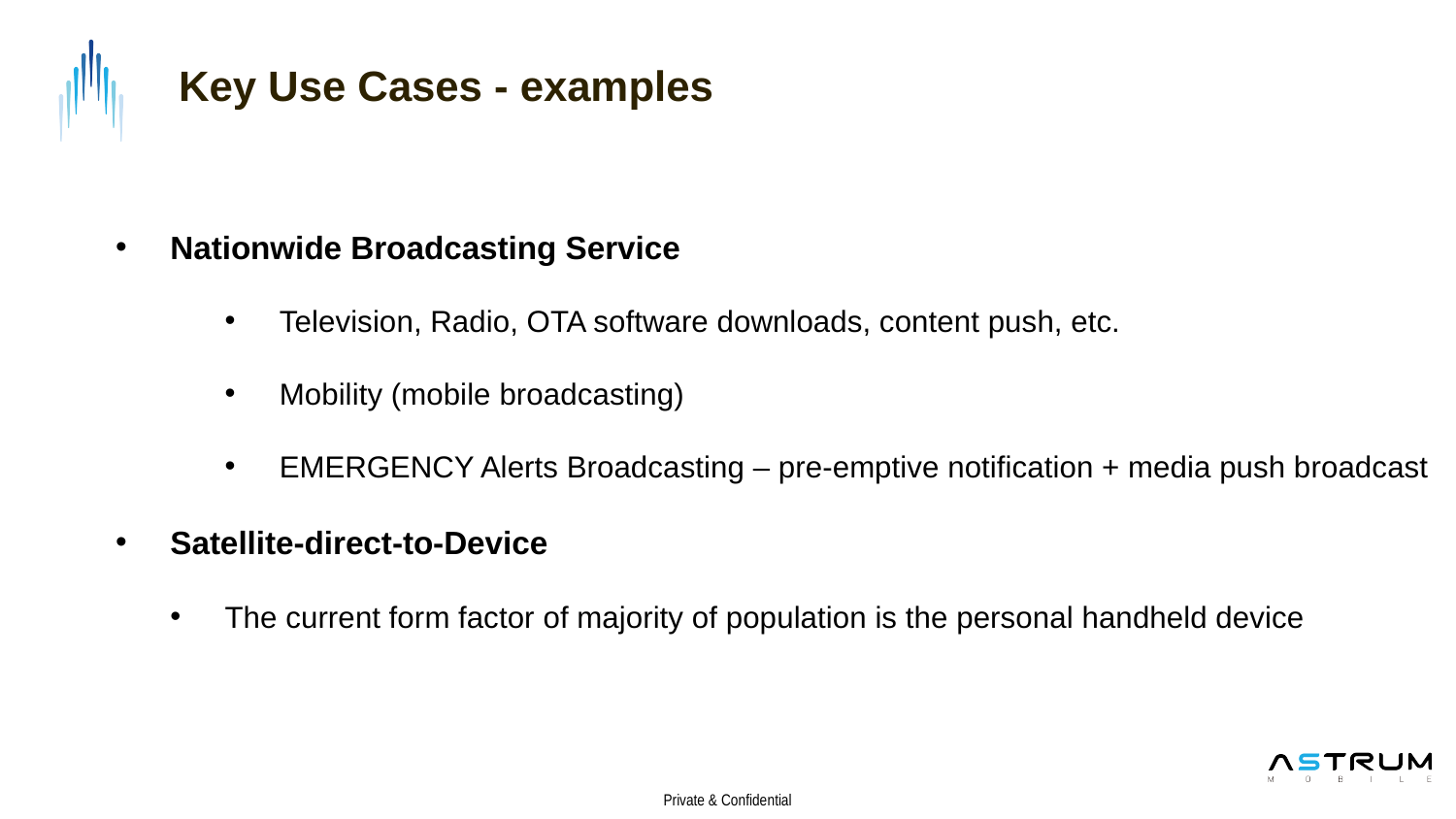

Key Use Cases - examples
Nationwide Broadcasting Service
Television, Radio, OTA software downloads, content push, etc.
Mobility (mobile broadcasting)
EMERGENCY Alerts Broadcasting – pre-emptive notification + media push broadcast
Satellite-direct-to-Device
The current form factor of majority of population is the personal handheld device
Private & Confidential